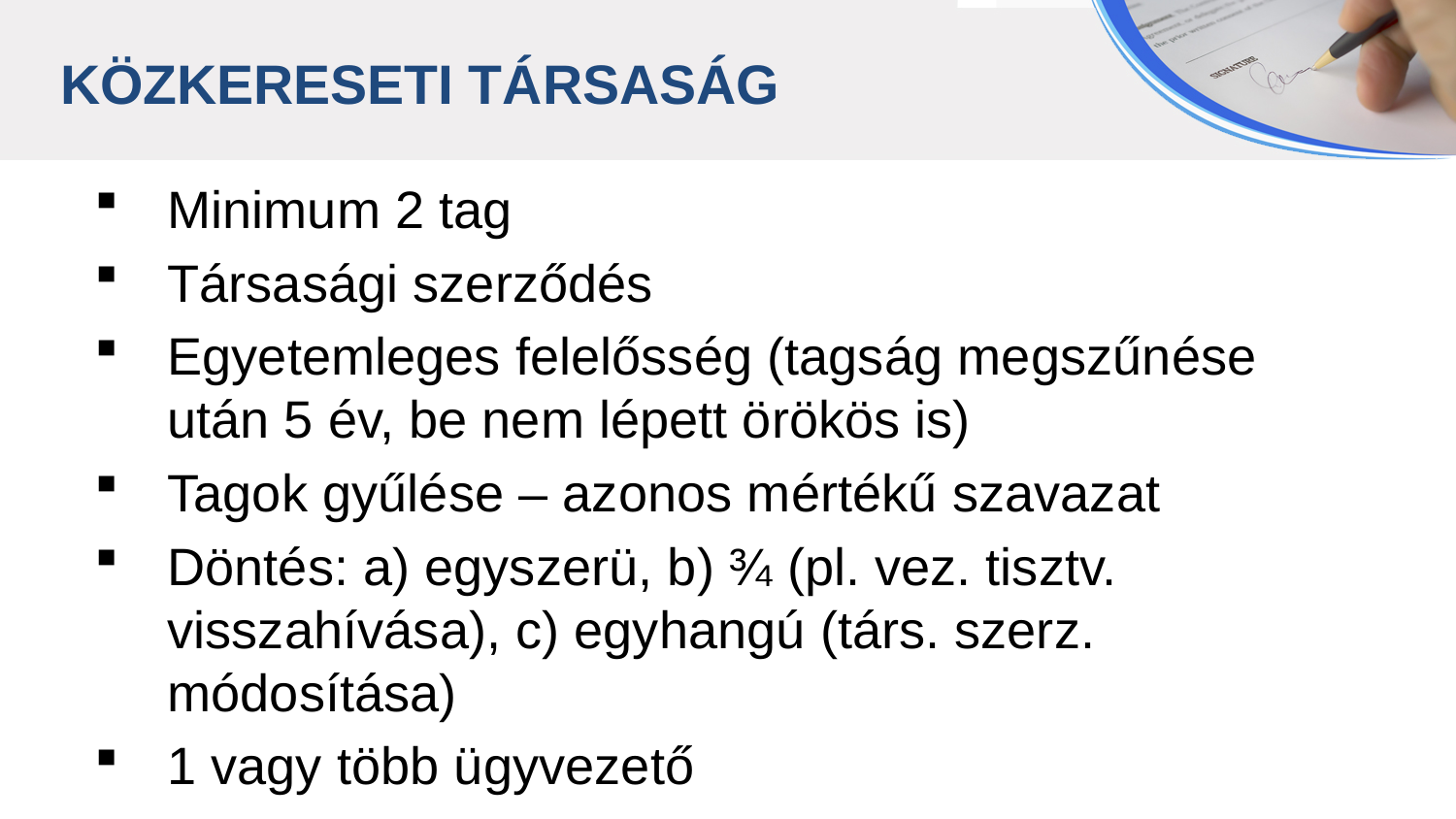

KÖZKERESETI TÁRSASÁG
Minimum 2 tag
Társasági szerződés
Egyetemleges felelősség (tagság megszűnése után 5 év, be nem lépett örökös is)
Tagok gyűlése – azonos mértékű szavazat
Döntés: a) egyszerü, b) ¾ (pl. vez. tisztv. visszahívása), c) egyhangú (társ. szerz. módosítása)
1 vagy több ügyvezető